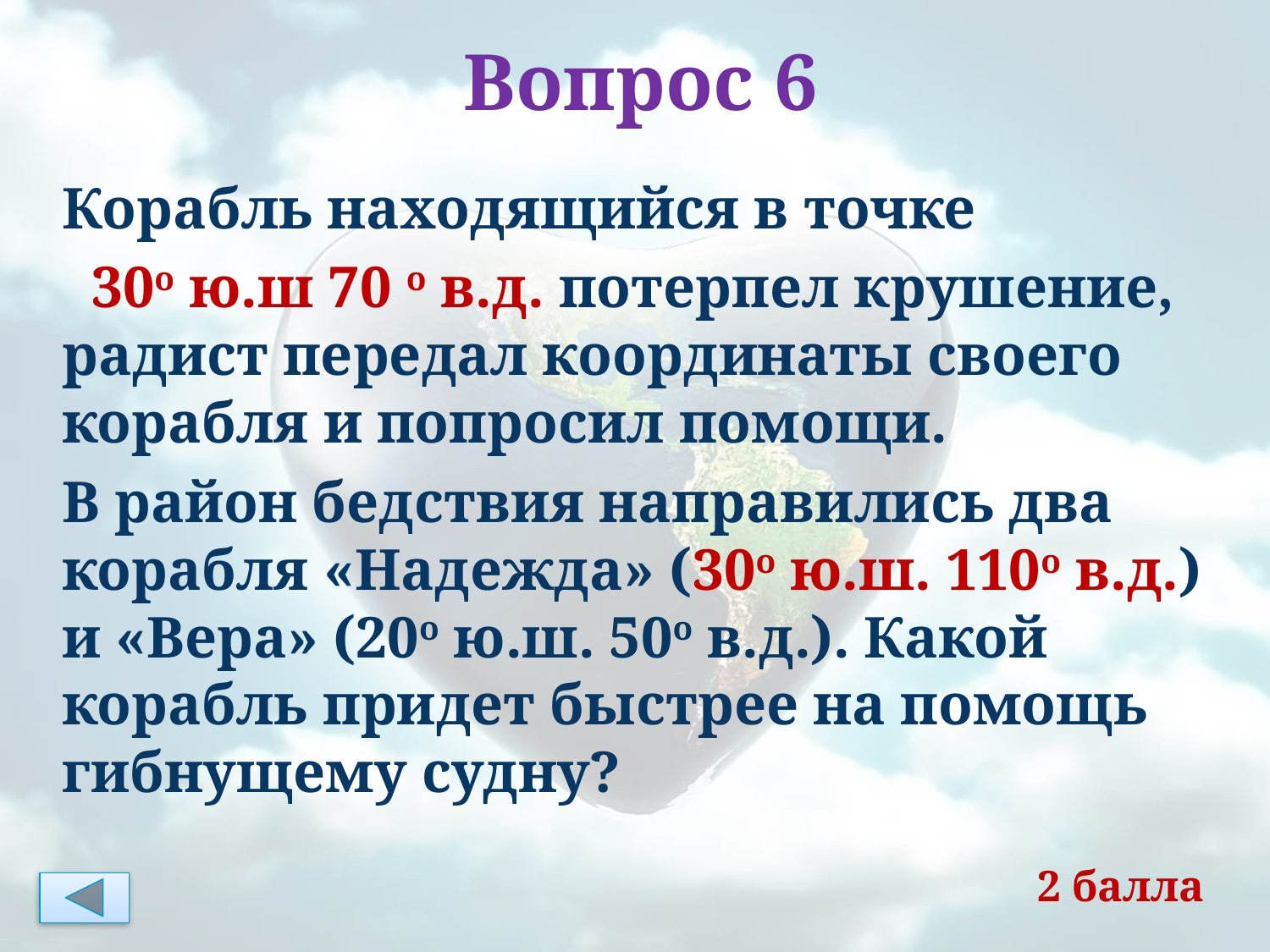

# Вопрос 6
Корабль находящийся в точке
  30о ю.ш 70 о в.д. потерпел крушение, радист передал координаты своего корабля и попросил помощи.
В район бедствия направились два корабля «Надежда» (30о ю.ш. 110о в.д.) и «Вера» (20о ю.ш. 50о в.д.). Какой корабль придет быстрее на помощь гибнущему судну?
2 балла